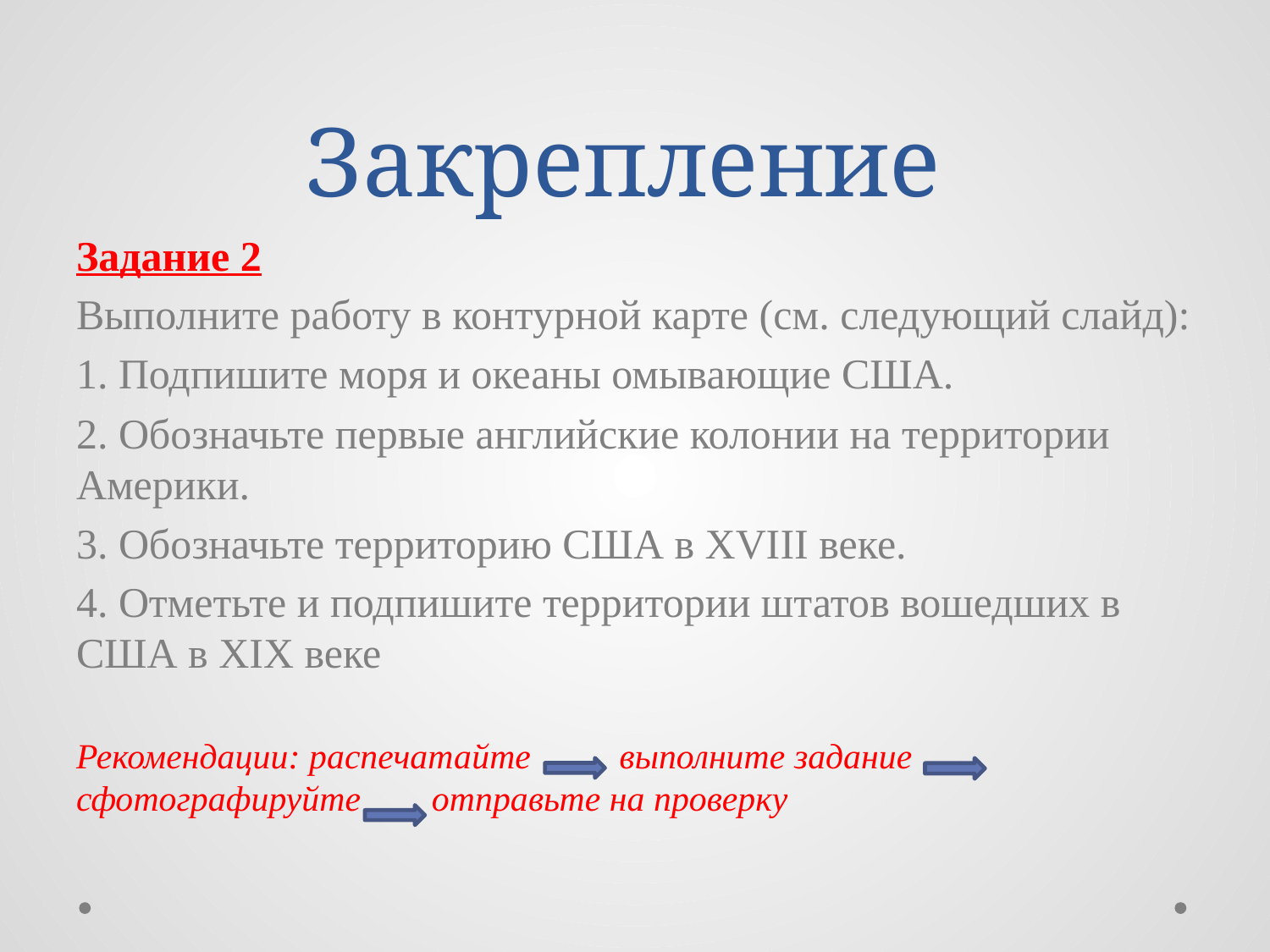

# Закрепление
Задание 2
Выполните работу в контурной карте (см. следующий слайд):
1. Подпишите моря и океаны омывающие США.
2. Обозначьте первые английские колонии на территории Америки.
3. Обозначьте территорию США в XVIII веке.
4. Отметьте и подпишите территории штатов вошедших в США в XIX веке

Рекомендации: распечатайте          выполните задание         сфотографируйте        отправьте на проверку